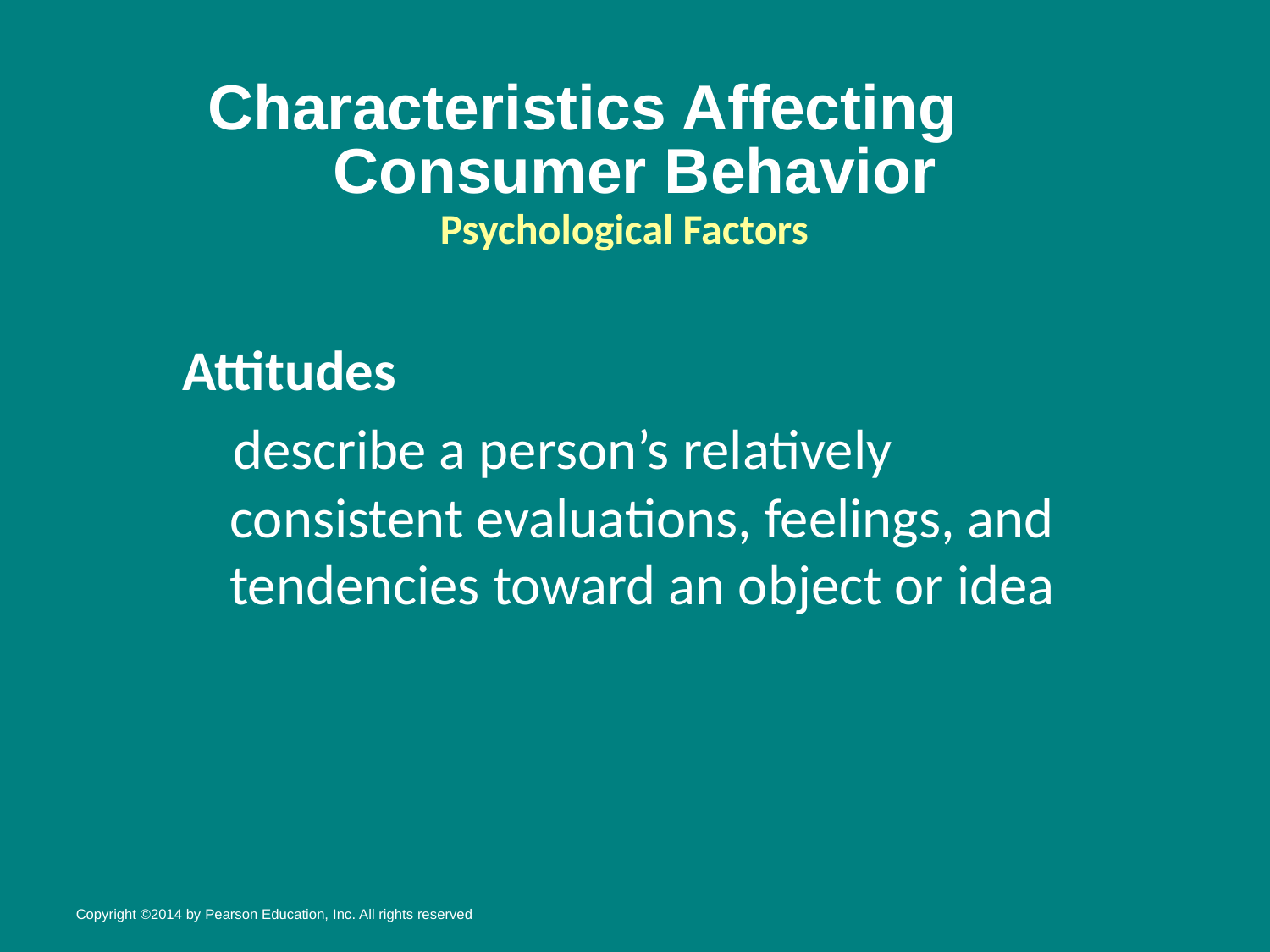

# Characteristics Affecting       Consumer Behavior
Psychological Factors

Attitudes
    describe a person’s relatively consistent evaluations, feelings, and tendencies toward an object or idea

Copyright ©2014 by Pearson Education, Inc. All rights reserved